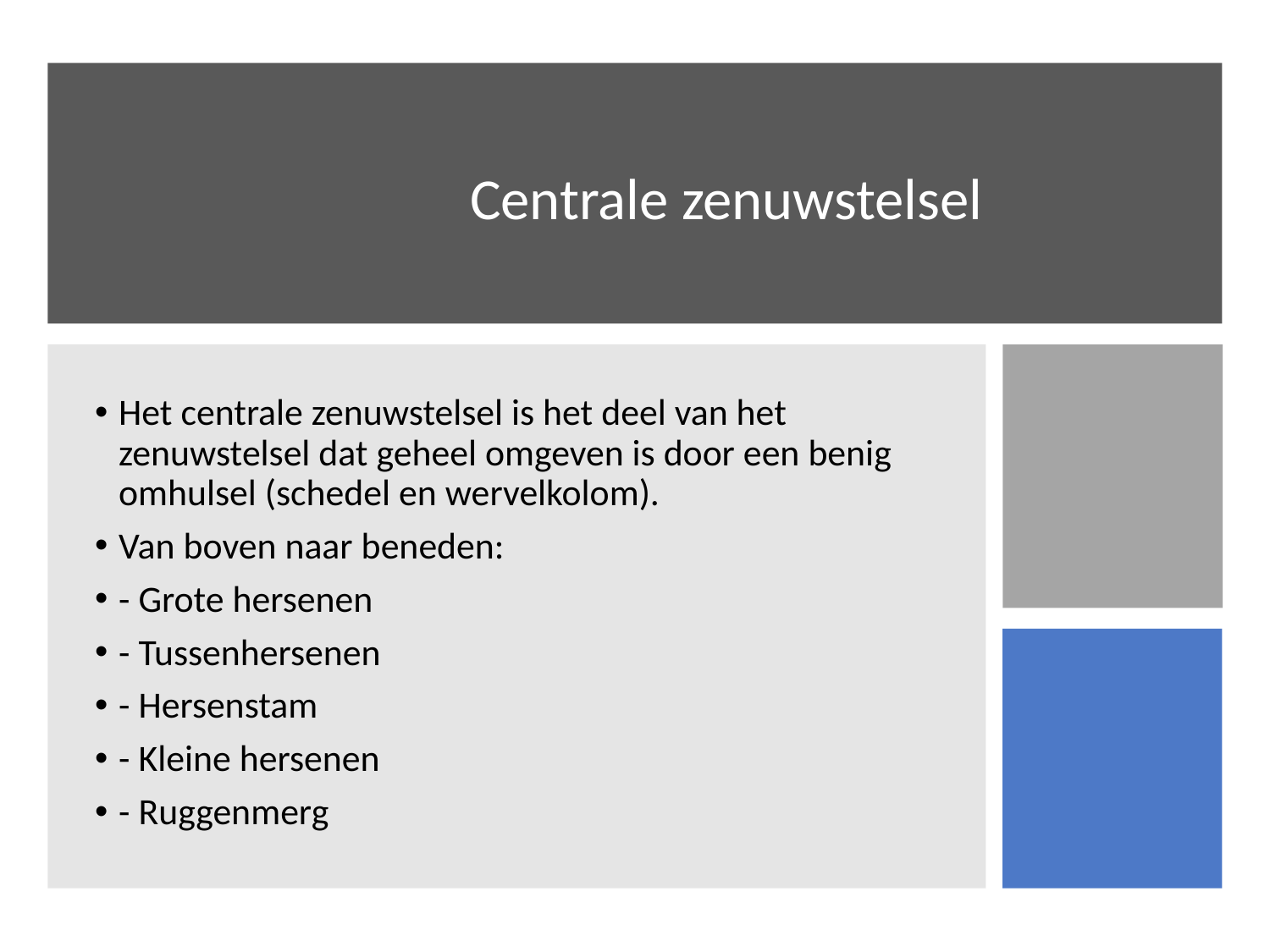

# Centrale zenuwstelsel

Het centrale zenuwstelsel is het deel van het zenuwstelsel dat geheel omgeven is door een benig omhulsel (schedel en wervelkolom).
Van boven naar beneden:
- Grote hersenen
- Tussenhersenen
- Hersenstam
- Kleine hersenen
- Ruggenmerg